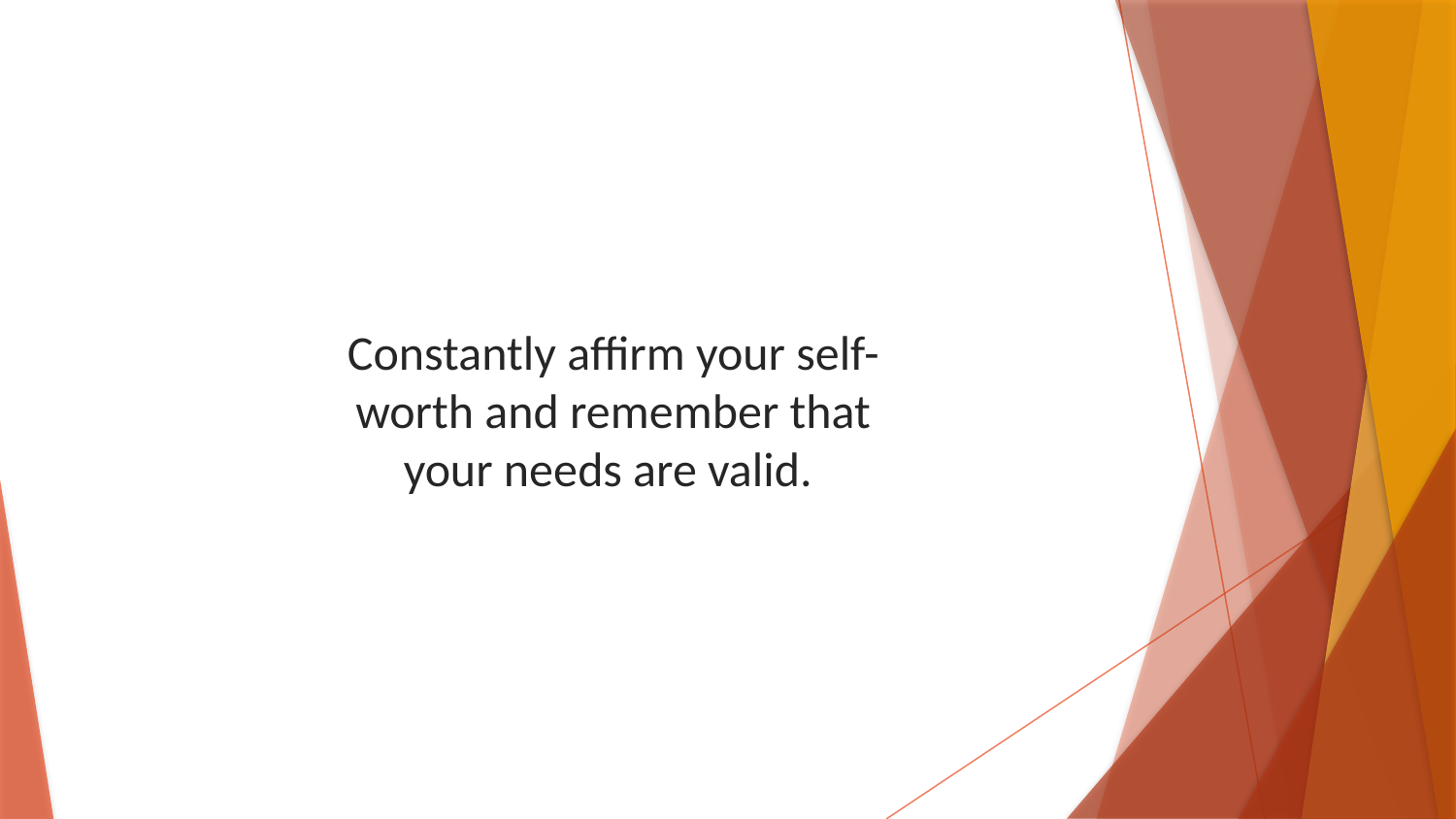

Constantly affirm your self-worth and remember that your needs are valid.